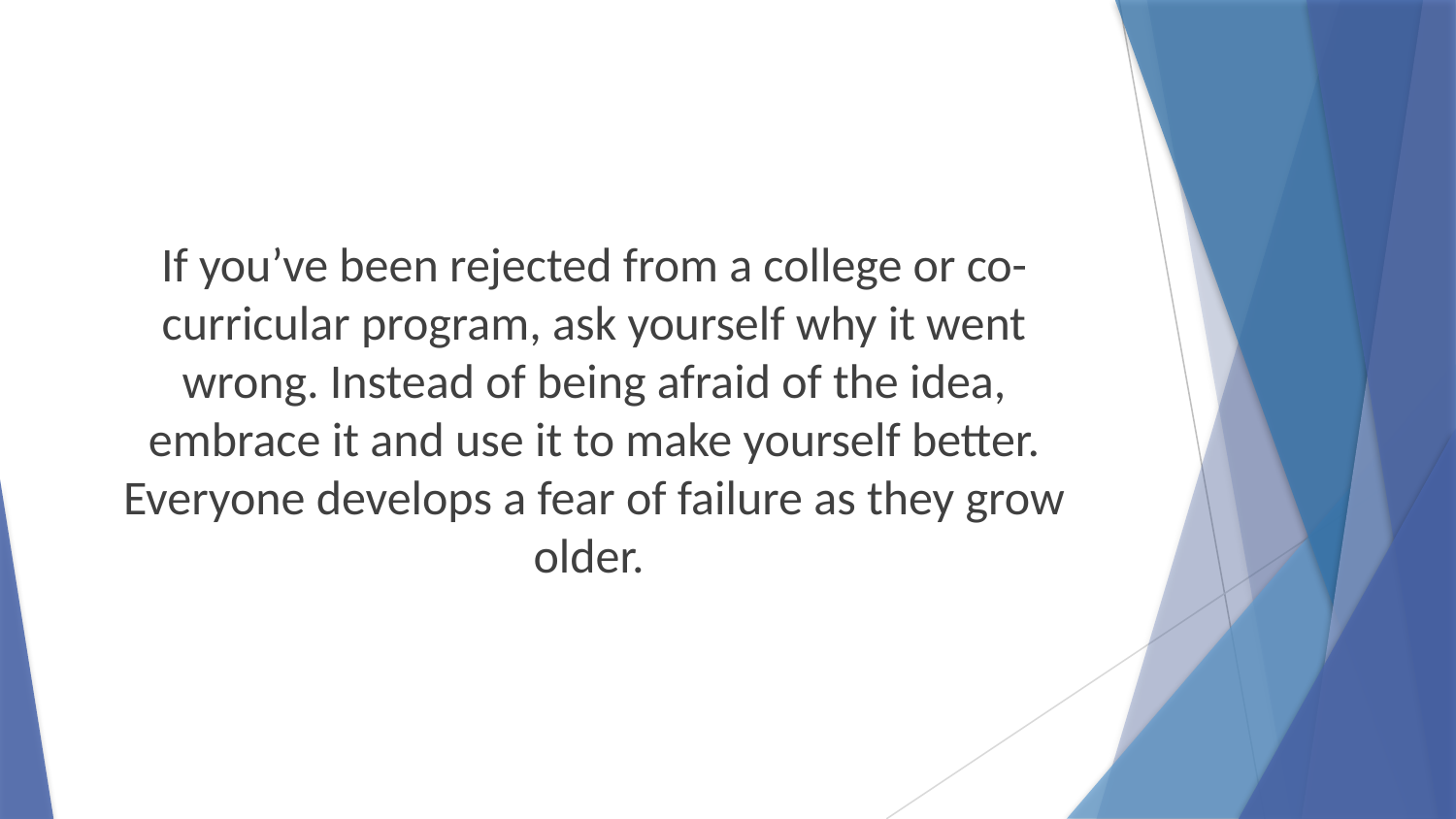

If you’ve been rejected from a college or co-curricular program, ask yourself why it went wrong. Instead of being afraid of the idea, embrace it and use it to make yourself better. Everyone develops a fear of failure as they grow older.